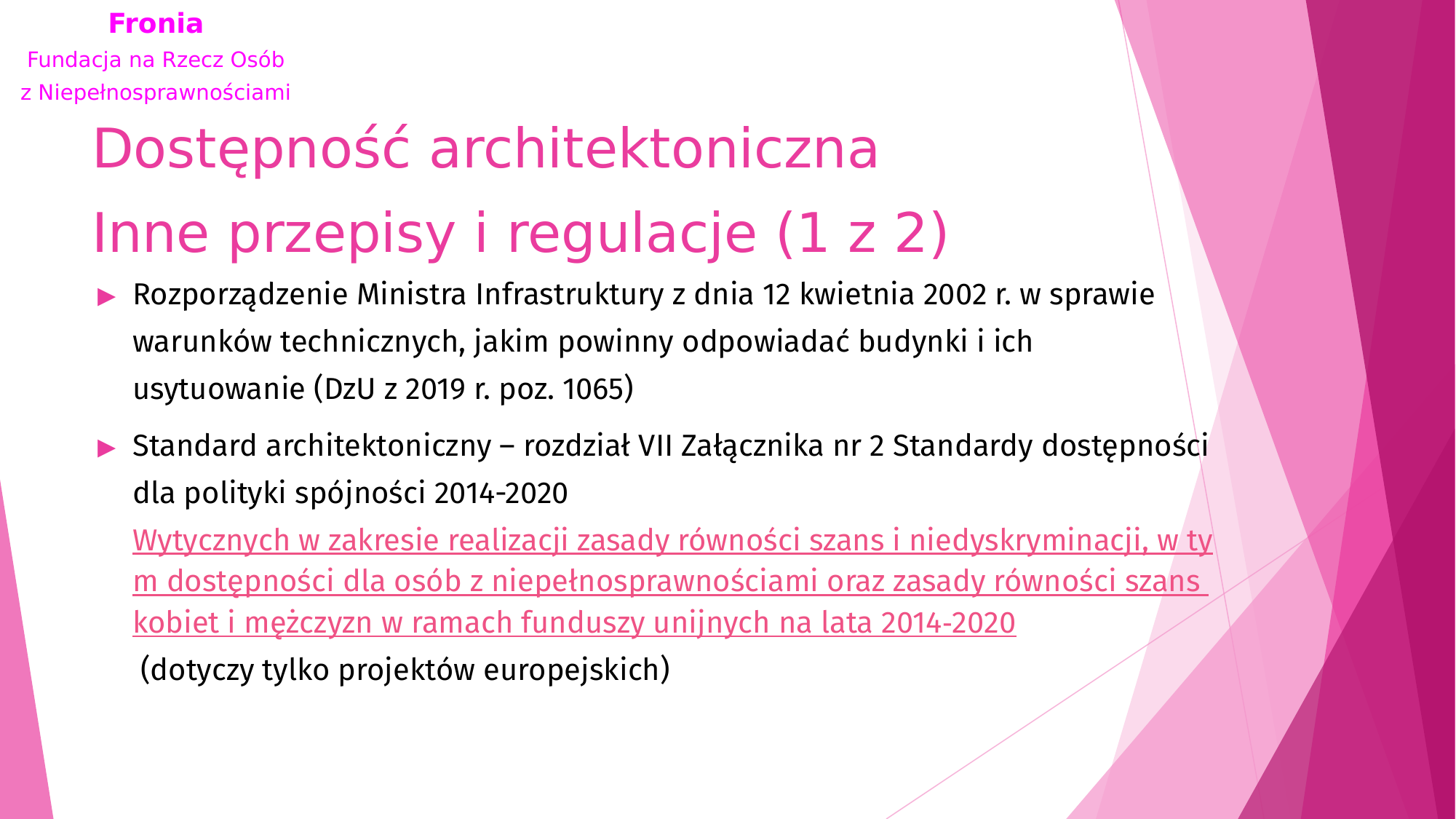

# Dostępność architektoniczna Inne przepisy i regulacje (1 z 2)
Rozporządzenie Ministra Infrastruktury z dnia 12 kwietnia 2002 r. w sprawie warunków technicznych, jakim powinny odpowiadać budynki i ich usytuowanie (DzU z 2019 r. poz. 1065)
Standard architektoniczny – rozdział VII Załącznika nr 2 Standardy dostępności dla polityki spójności 2014-2020 Wytycznych w zakresie realizacji zasady równości szans i niedyskryminacji, w tym dostępności dla osób z niepełnosprawnościami oraz zasady równości szans kobiet i mężczyzn w ramach funduszy unijnych na lata 2014‑2020 (dotyczy tylko projektów europejskich)